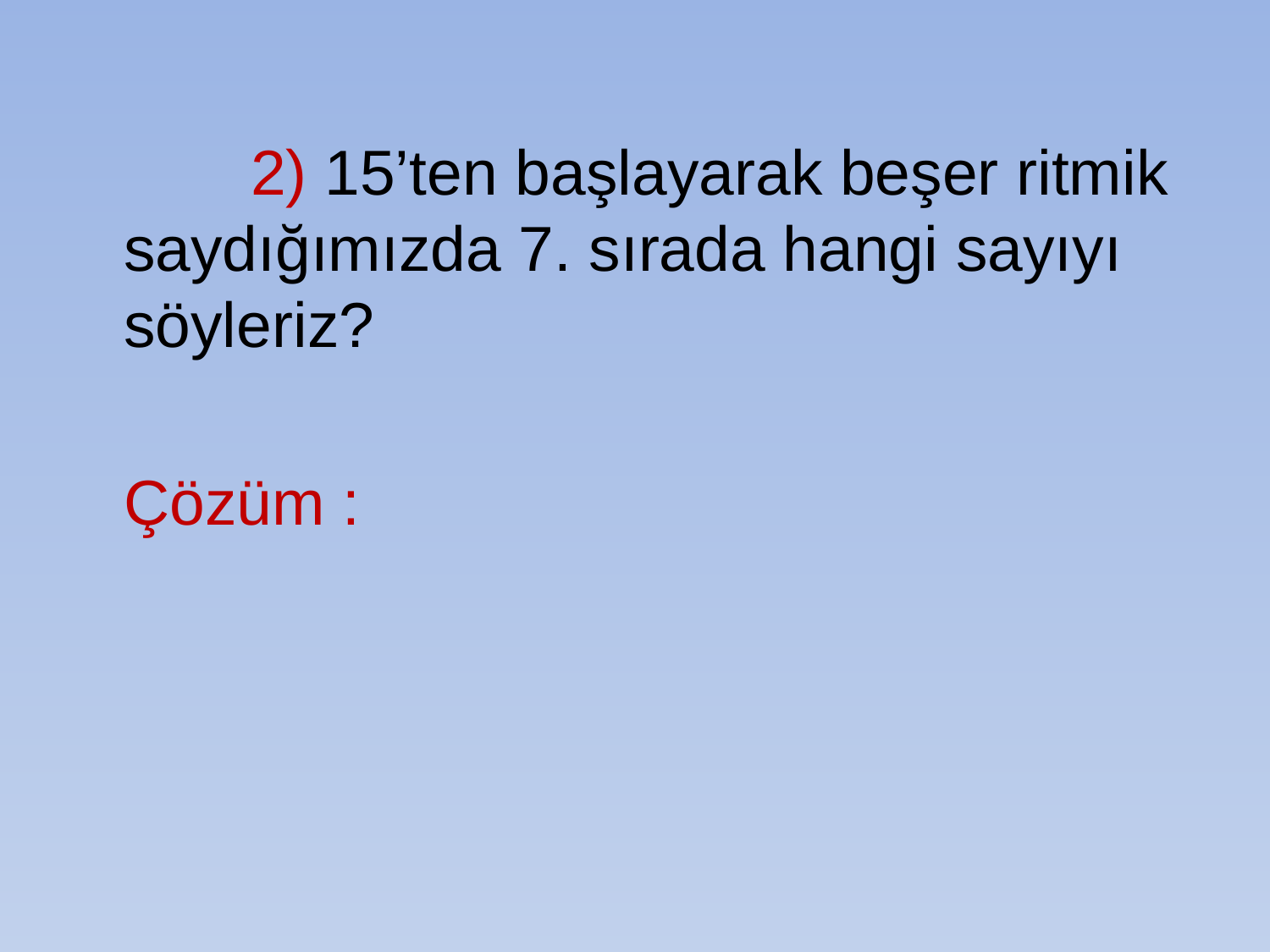

2) 15’ten başlayarak beşer ritmik saydığımızda 7. sırada hangi sayıyı söyleriz?

	Çözüm :